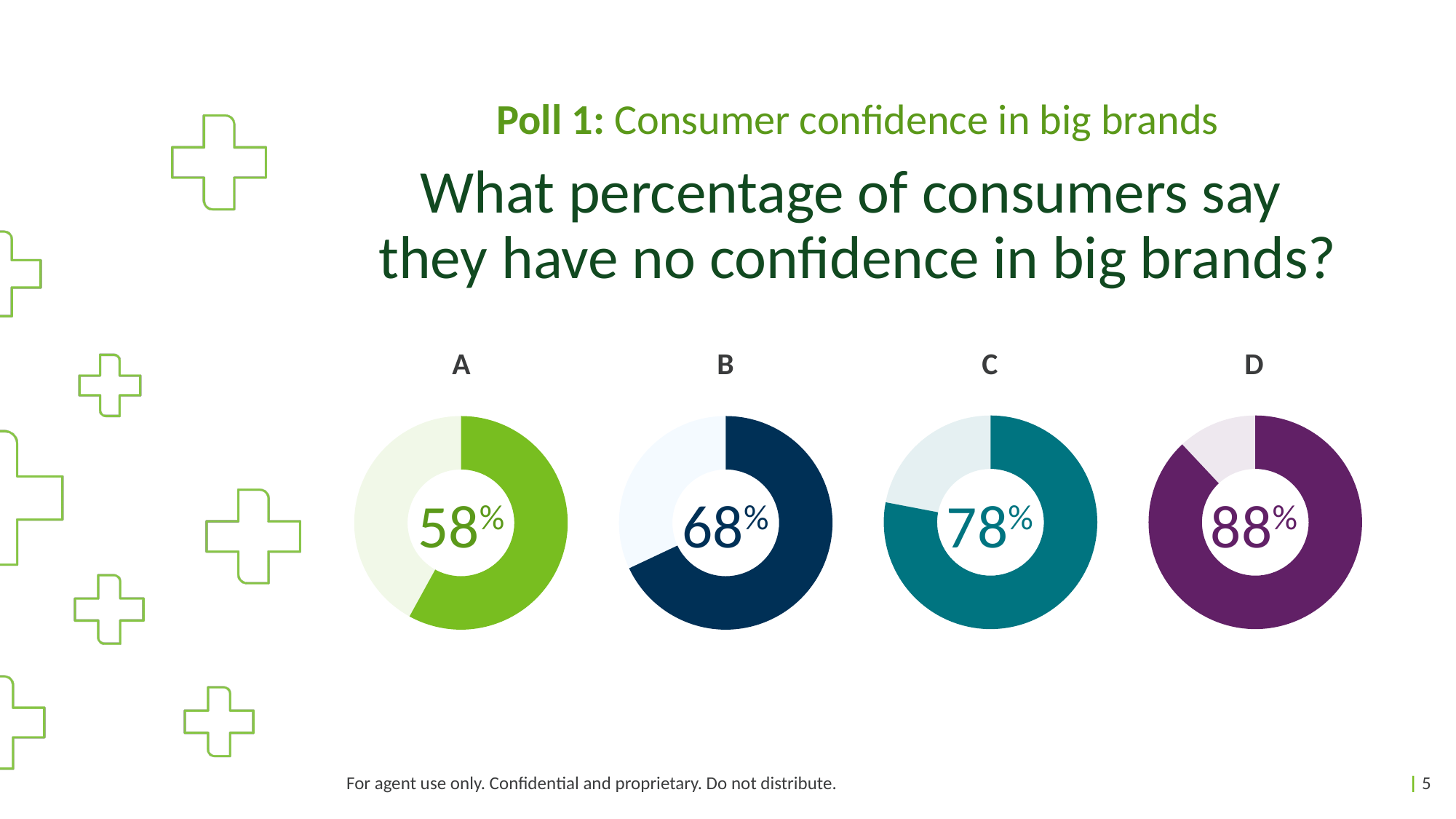

Poll 1: Consumer confidence in big brands
What percentage of consumers say
they have no confidence in big brands?
A
B
C
D

### Chart

| Category | Sales |
|---|---|
| 1st Qtr | 88.0 |
| 2nd Qtr | 12.0 |

### Chart

| Category | Sales |
|---|---|
| 1st Qtr | 78.0 |
| 2nd Qtr | 22.0 |

### Chart

| Category | Sales |
|---|---|
| 1st Qtr | 58.0 |
| 2nd Qtr | 42.0 |

### Chart

| Category | Sales |
|---|---|
| 1st Qtr | 68.0 |
| 2nd Qtr | 32.0 |
58%
68%
78%
88%
For agent use only. Confidential and proprietary. Do not distribute.
| 5